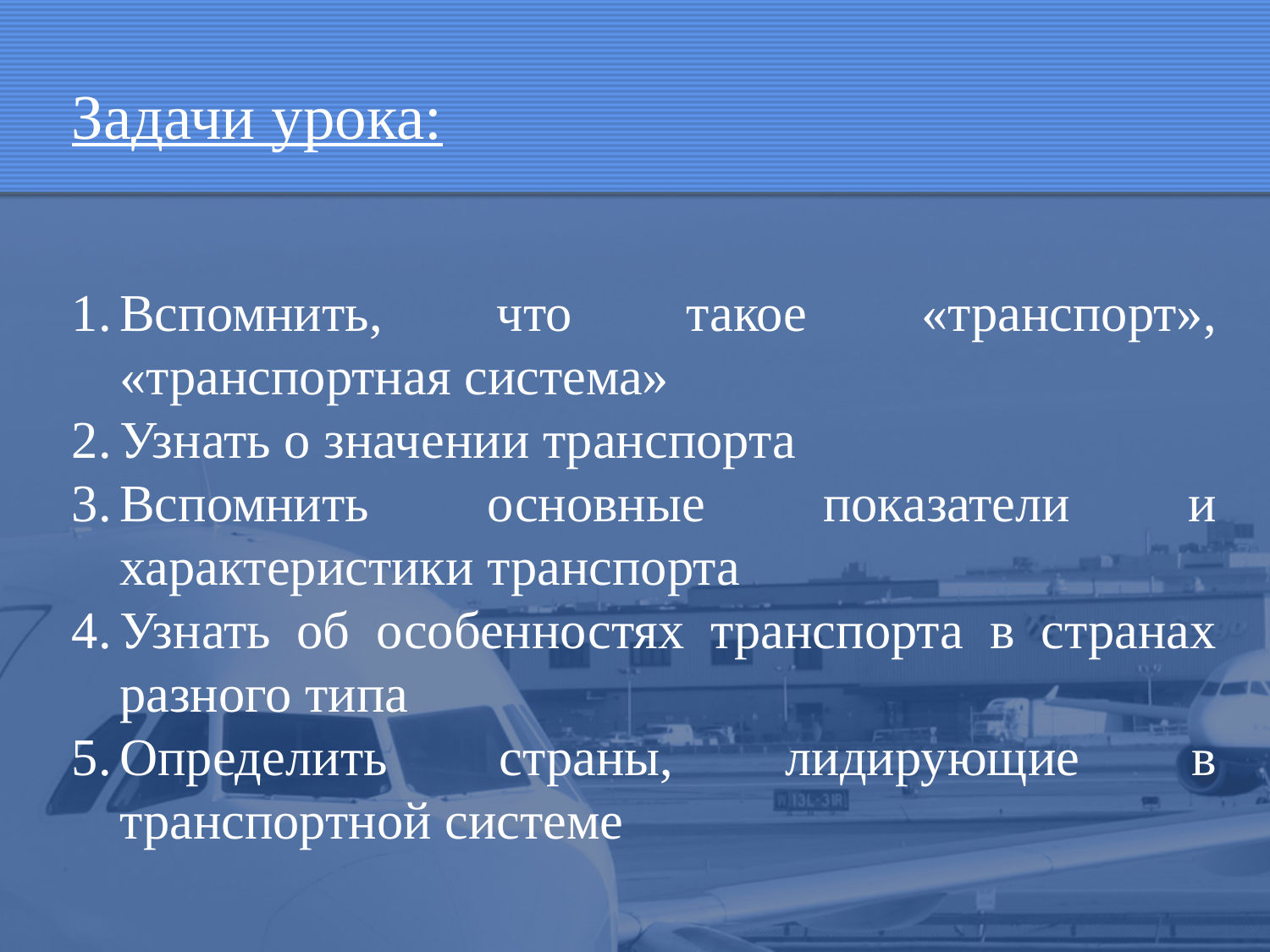

Задачи урока:

Вспомнить, что такое «транспорт», «транспортная система»
Узнать о значении транспорта
Вспомнить основные показатели и характеристики транспорта
Узнать об особенностях транспорта в странах разного типа
Определить страны, лидирующие в транспортной системе